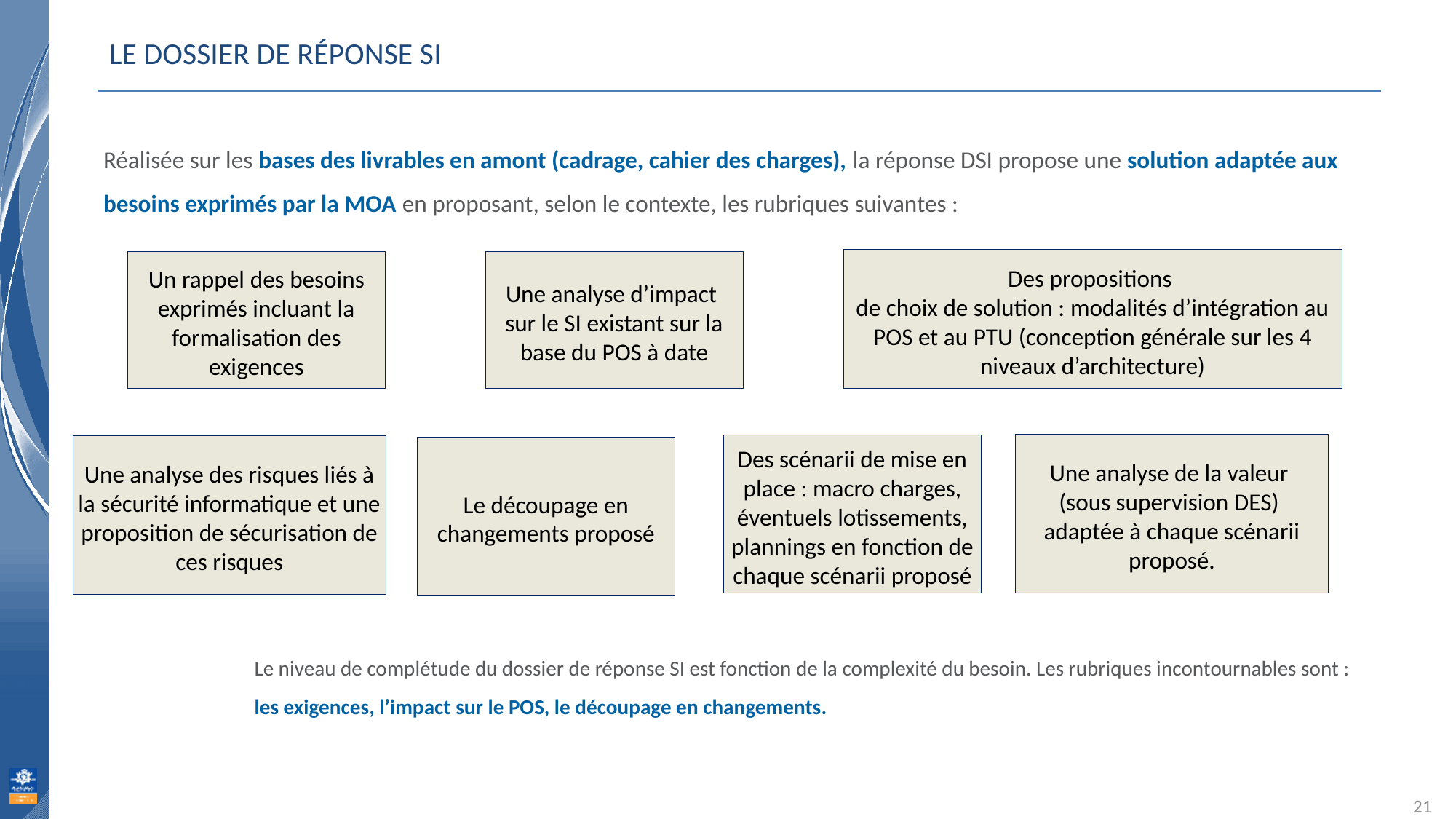

# Le dossier de réponse SI
Réalisée sur les bases des livrables en amont (cadrage, cahier des charges), la réponse DSI propose une solution adaptée aux besoins exprimés par la MOA en proposant, selon le contexte, les rubriques suivantes :
Des propositions
de choix de solution : modalités d’intégration au POS et au PTU (conception générale sur les 4 niveaux d’architecture)
Un rappel des besoins exprimés incluant la formalisation des exigences
Une analyse d’impact
sur le SI existant sur la base du POS à date
Une analyse de la valeur
(sous supervision DES)
adaptée à chaque scénarii proposé.
Des scénarii de mise en place : macro charges, éventuels lotissements, plannings en fonction de chaque scénarii proposé
Une analyse des risques liés à la sécurité informatique et une proposition de sécurisation de ces risques
Le découpage en changements proposé
Le niveau de complétude du dossier de réponse SI est fonction de la complexité du besoin. Les rubriques incontournables sont :  les exigences, l’impact sur le POS, le découpage en changements.
21